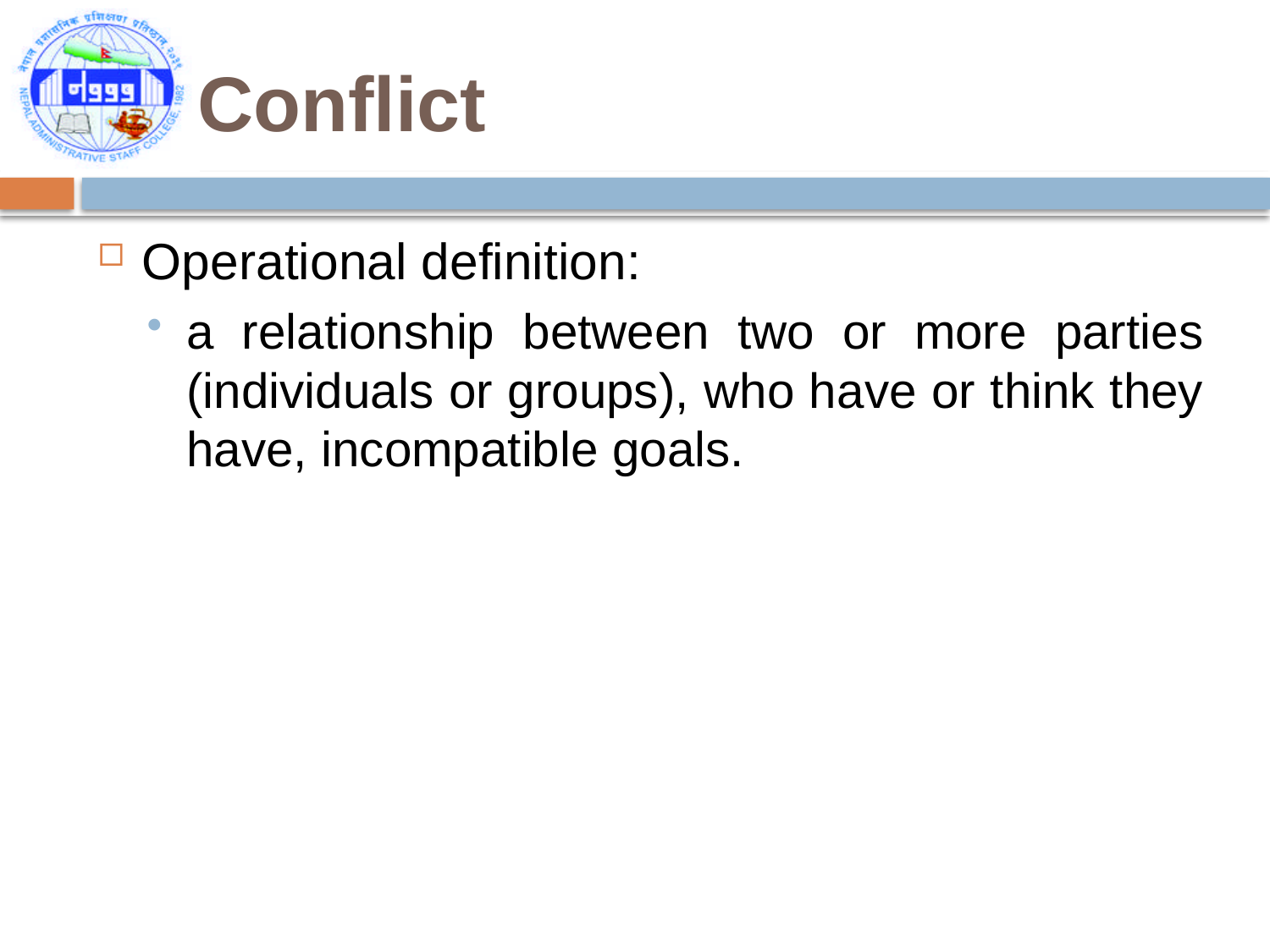

# Conflict
Operational definition:
a relationship between two or more parties (individuals or groups), who have or think they have, incompatible goals.